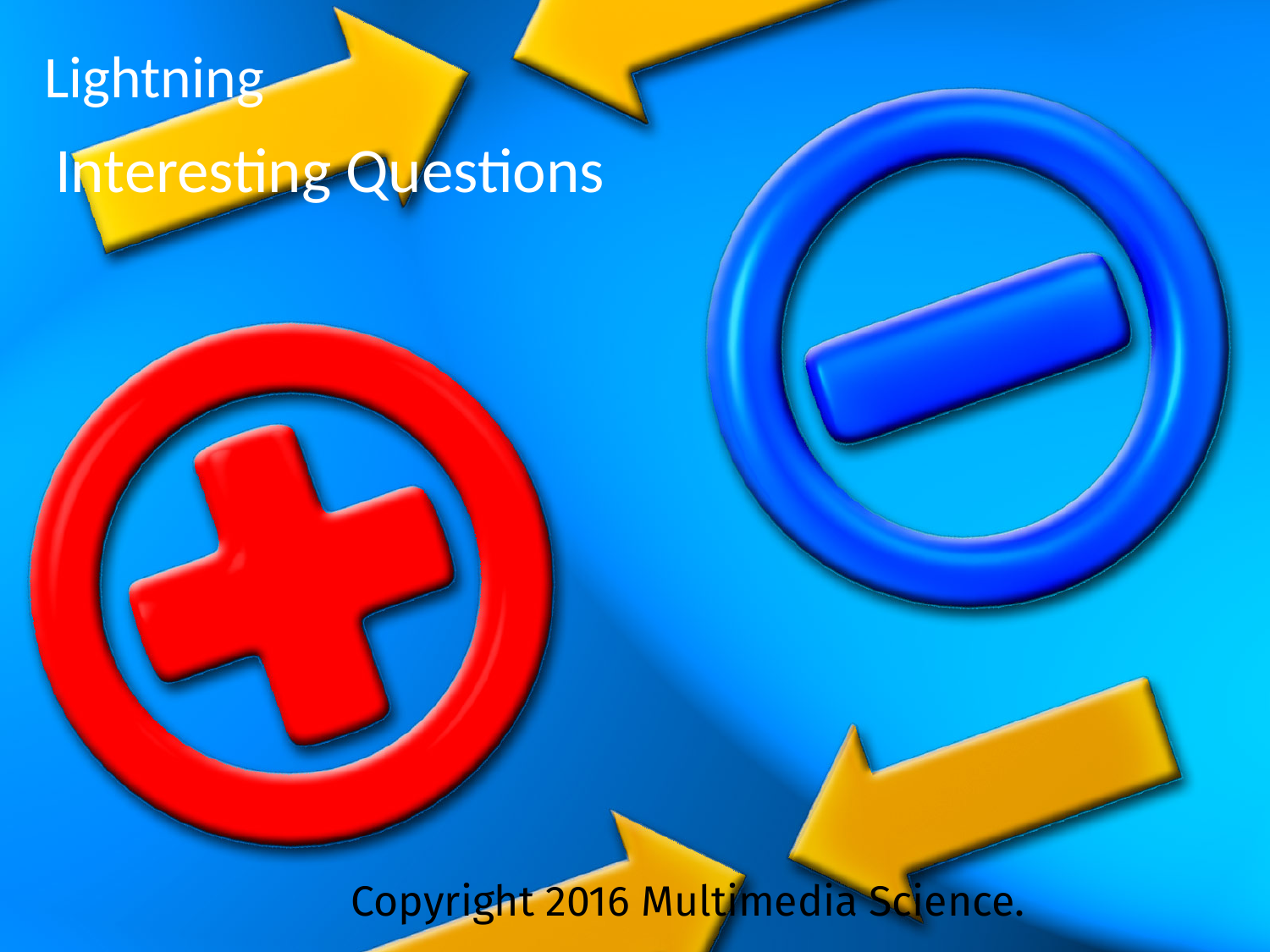

# Lightning
Interesting Questions
Copyright 2016 Multimedia Science.